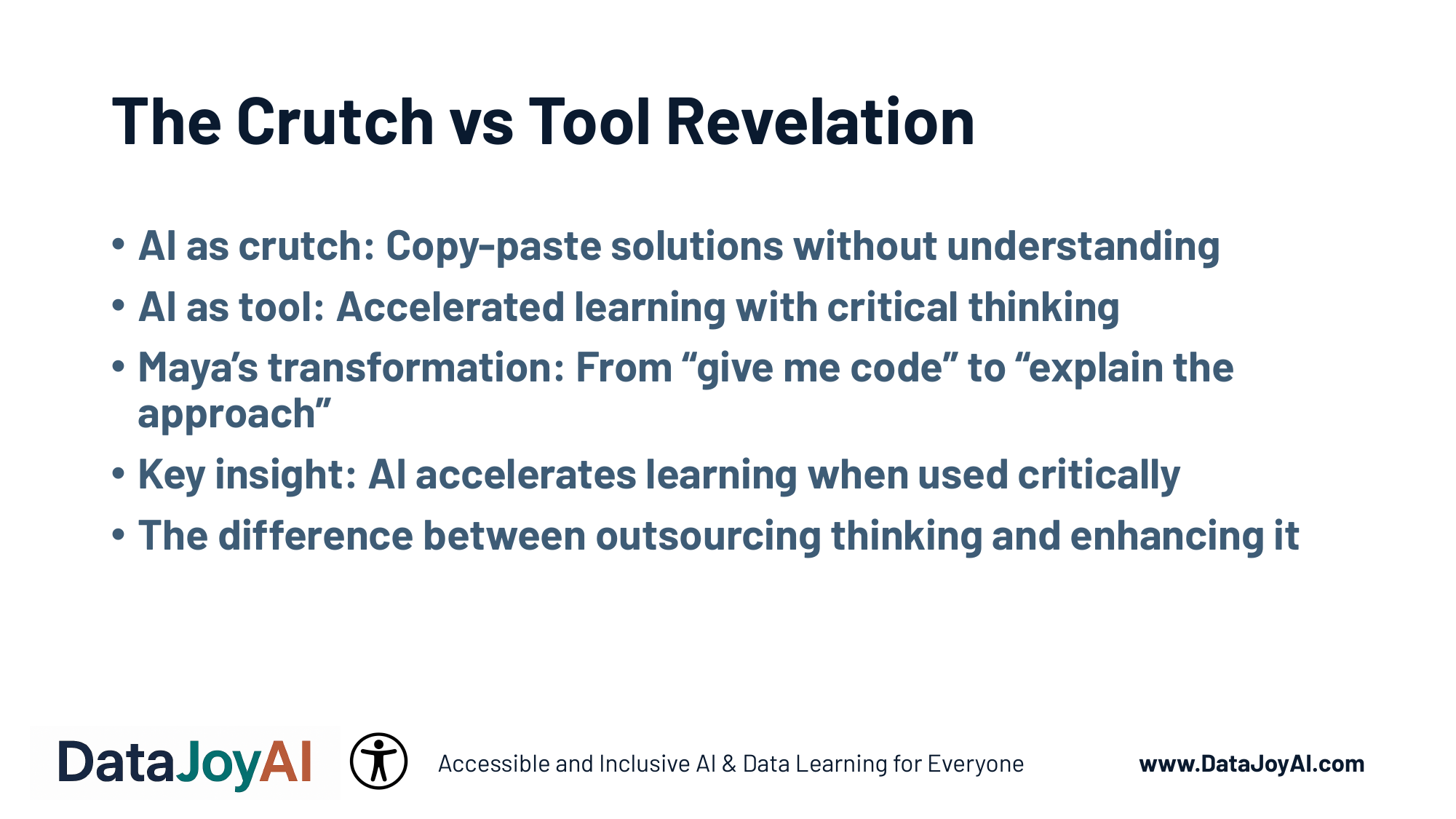

# The Crutch vs Tool Revelation
AI as crutch: Copy-paste solutions without understanding
AI as tool: Accelerated learning with critical thinking
Maya’s transformation: From “give me code” to “explain the approach”
Key insight: AI accelerates learning when used critically
The difference between outsourcing thinking and enhancing it